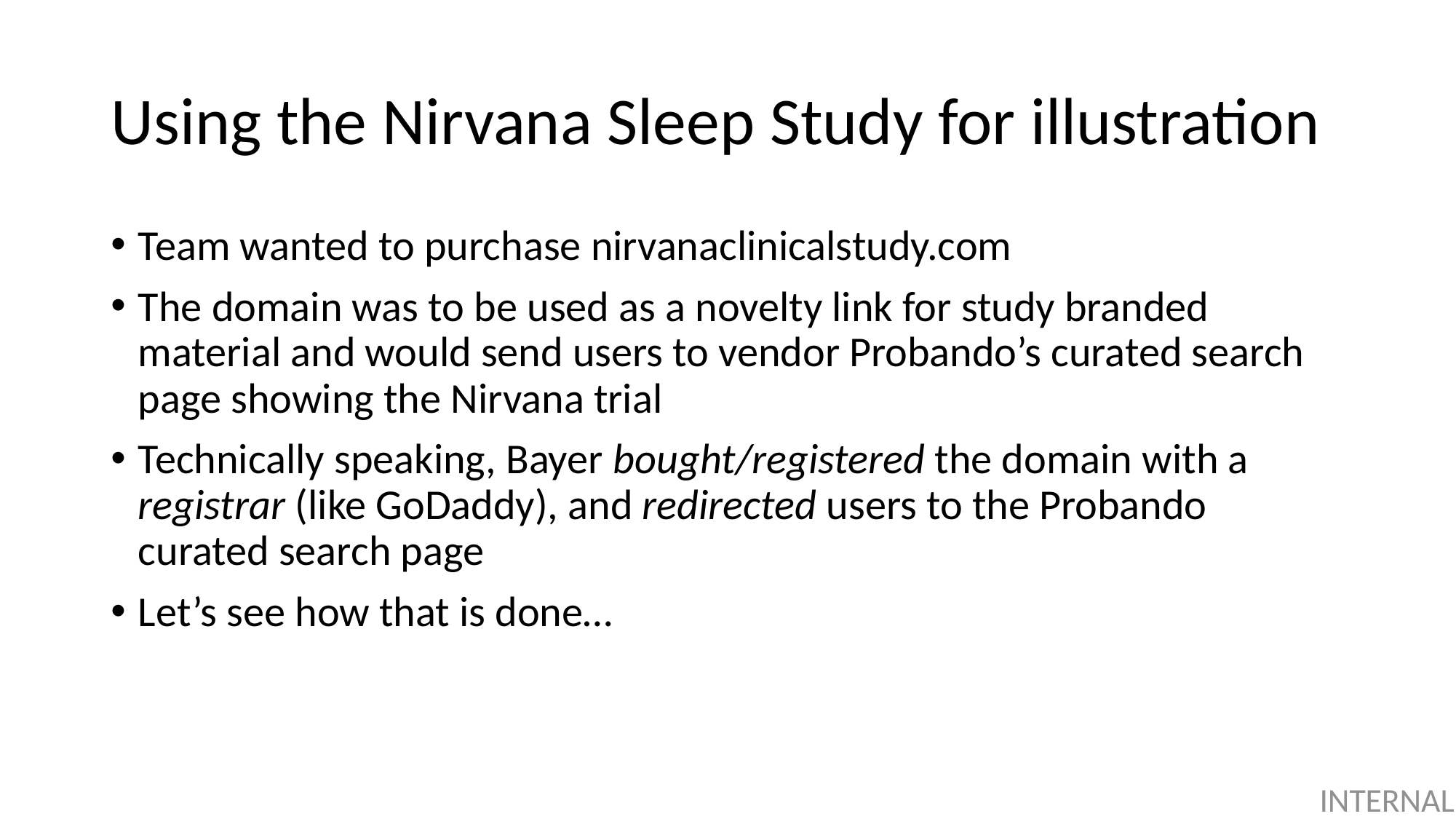

# Using the Nirvana Sleep Study for illustration
Team wanted to purchase nirvanaclinicalstudy.com
The domain was to be used as a novelty link for study branded material and would send users to vendor Probando’s curated search page showing the Nirvana trial
Technically speaking, Bayer bought/registered the domain with a registrar (like GoDaddy), and redirected users to the Probando curated search page
Let’s see how that is done…